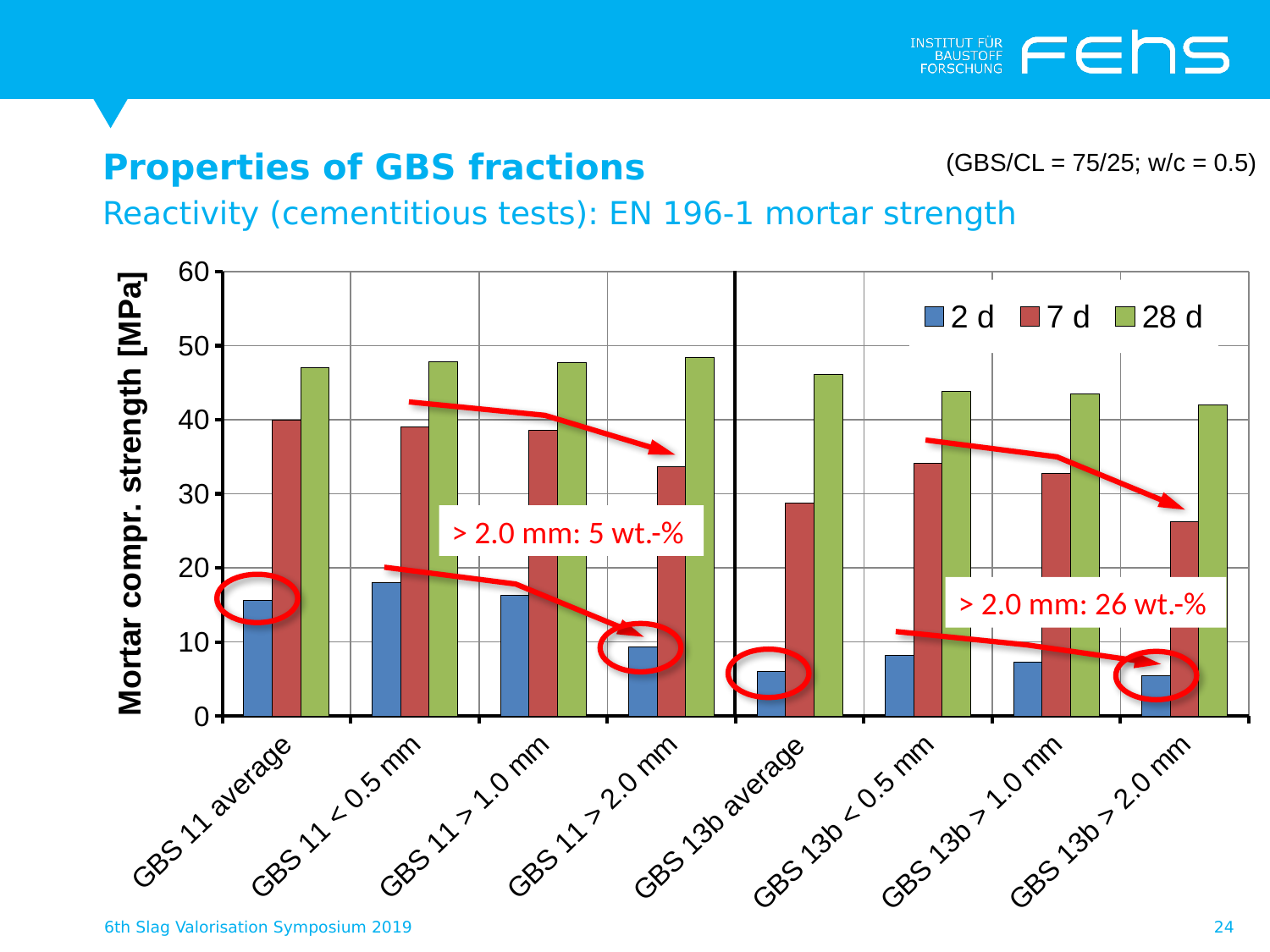

Properties of GBS fractions
Reactivity (cementitious tests): EN 196-1 mortar strength

 (GBS/CL = 75/25; w/c = 0.5)

### Chart

| Category | 2 d | 7 d | 28 d |
|---|---|---|---|
| GBS 11 average | 15.6 | 40.0 | 47.0 |
| GBS 11 < 0.5 mm | 18.0 | 39.0 | 47.8 |
| GBS 11 > 1.0 mm | 16.3 | 38.6 | 47.7 |
| GBS 11 > 2.0 mm | 9.3 | 33.7 | 48.4 |
| GBS 13b average | 6.0 | 28.8 | 46.1 |
| GBS 13b < 0.5 mm | 8.200000000000001 | 34.1 | 43.8 |
| GBS 13b > 1.0 mm | 7.3 | 32.80000000000001 | 43.5 |
| GBS 13b > 2.0 mm | 5.4 | 26.2 | 42.0 |

> 2.0 mm: 5 wt.-%

> 2.0 mm: 26 wt.-%

6th Slag Valorisation Symposium 2019
24